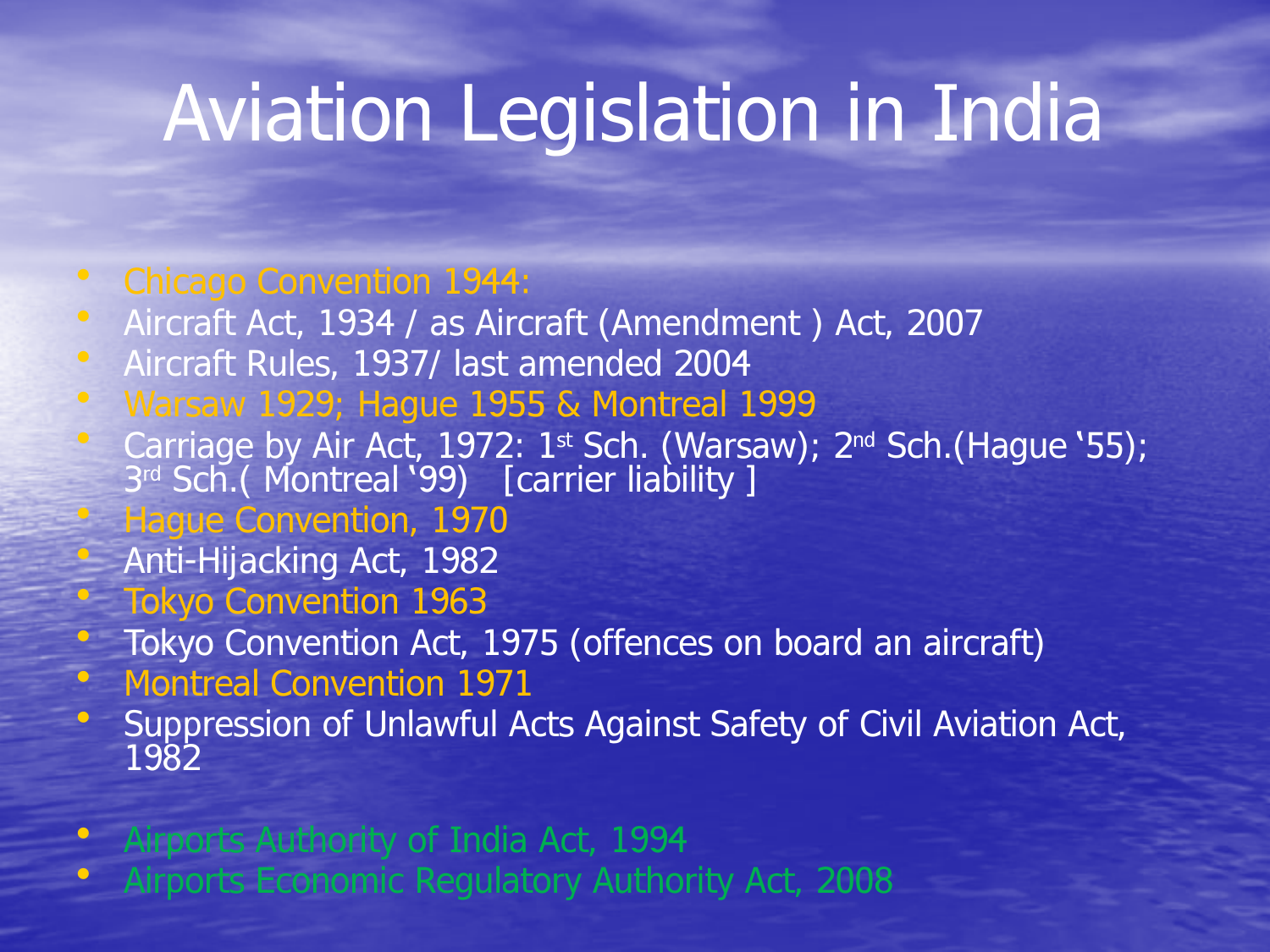

# Aviation Legislation in India

Chicago Convention 1944:
Aircraft Act, 1934 / as Aircraft (Amendment ) Act, 2007
Aircraft Rules, 1937/ last amended 2004
Warsaw 1929; Hague 1955 & Montreal 1999
Carriage by Air Act, 1972: 1st Sch. (Warsaw); 2nd Sch.(Hague ‘55); 3rd Sch.( Montreal ‘99)   [carrier liability ]
Hague Convention, 1970
Anti-Hijacking Act, 1982
Tokyo Convention 1963
Tokyo Convention Act, 1975 (offences on board an aircraft)
Montreal Convention 1971
Suppression of Unlawful Acts Against Safety of Civil Aviation Act, 1982

Airports Authority of India Act, 1994
Airports Economic Regulatory Authority Act, 2008